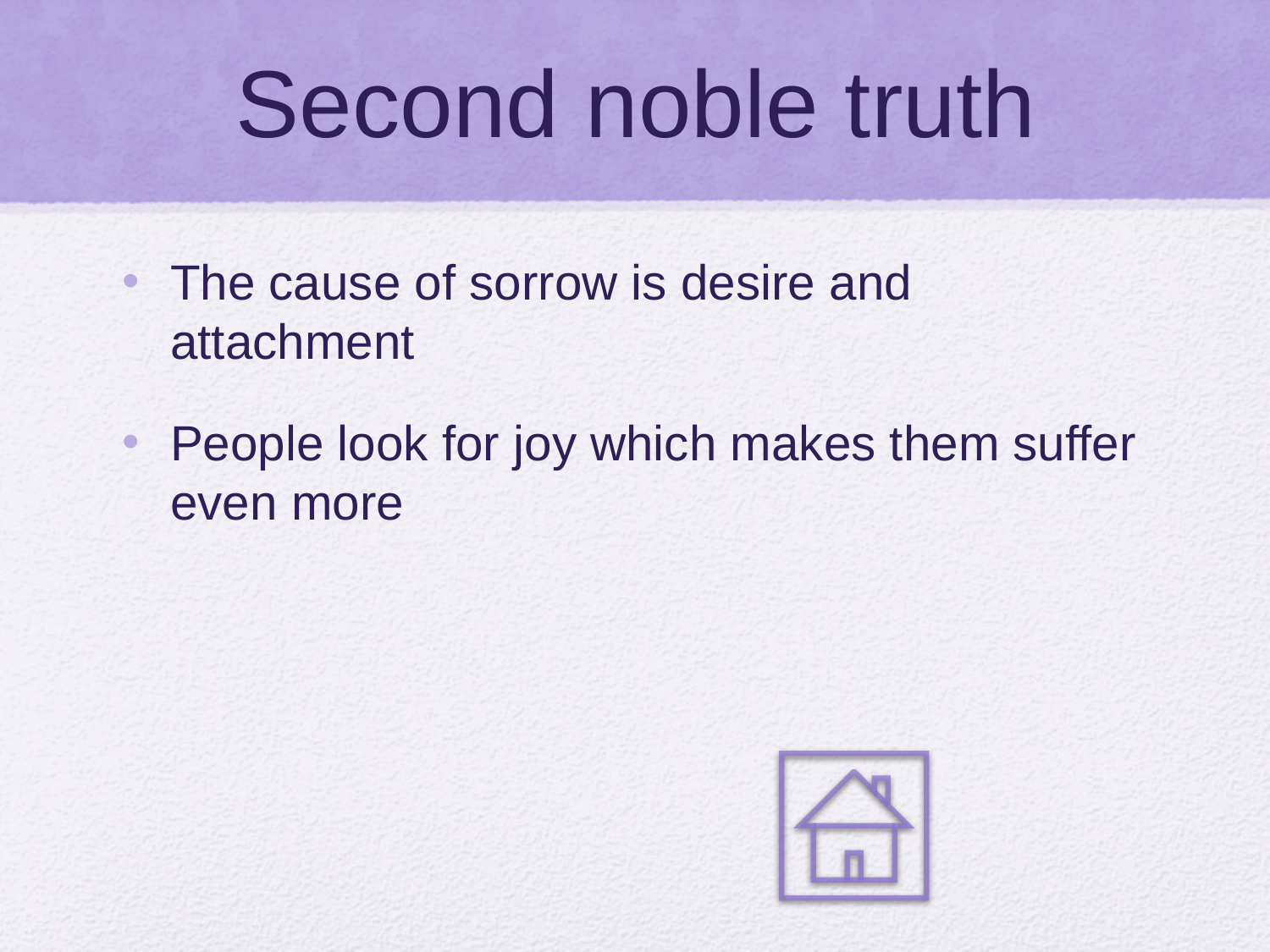

# Second noble truth
The cause of sorrow is desire and attachment
People look for joy which makes them suffer even more